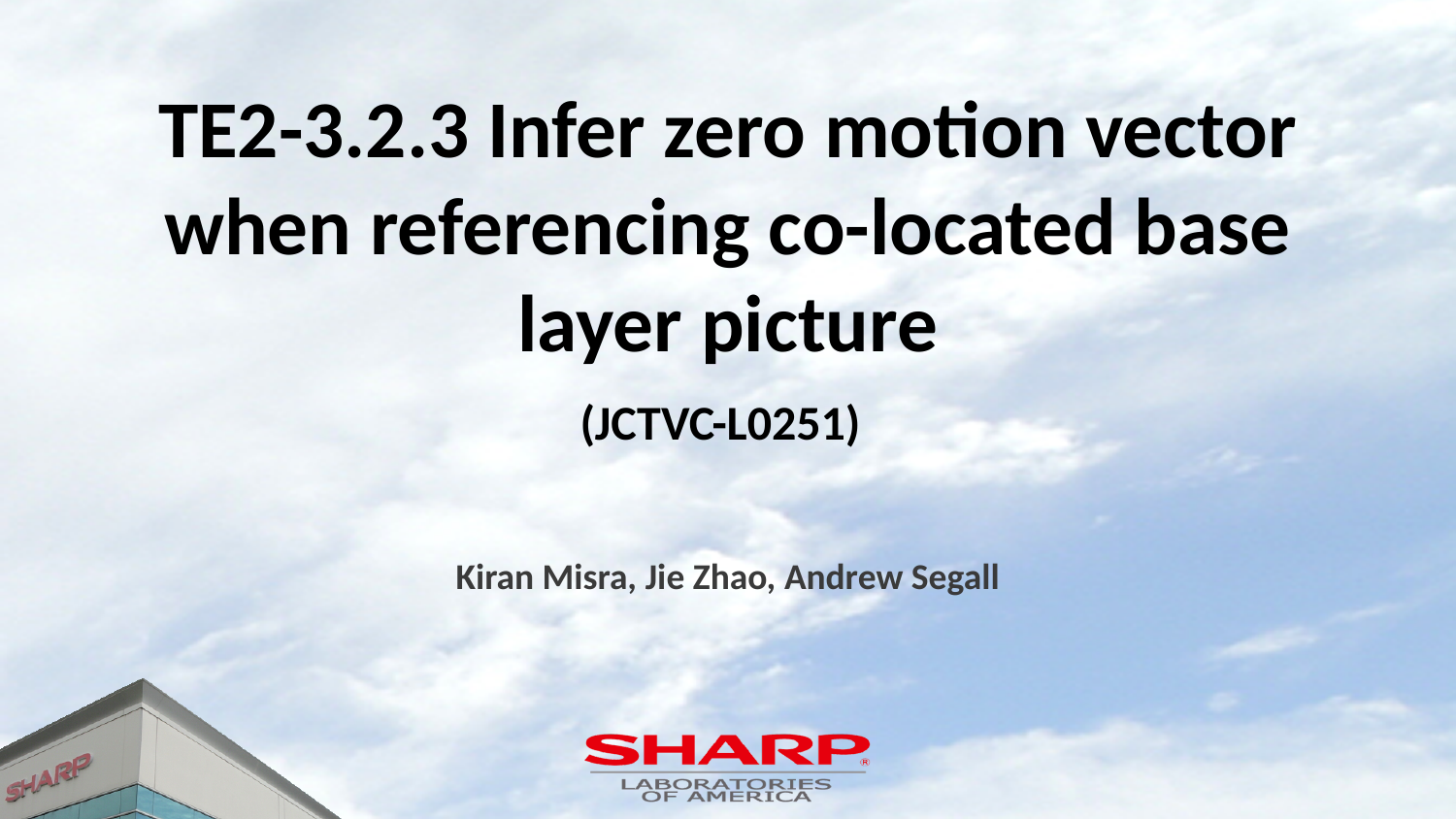

# TE2-3.2.3 Infer zero motion vector when referencing co-located base layer picture
(JCTVC-L0251)
Kiran Misra, Jie Zhao, Andrew Segall